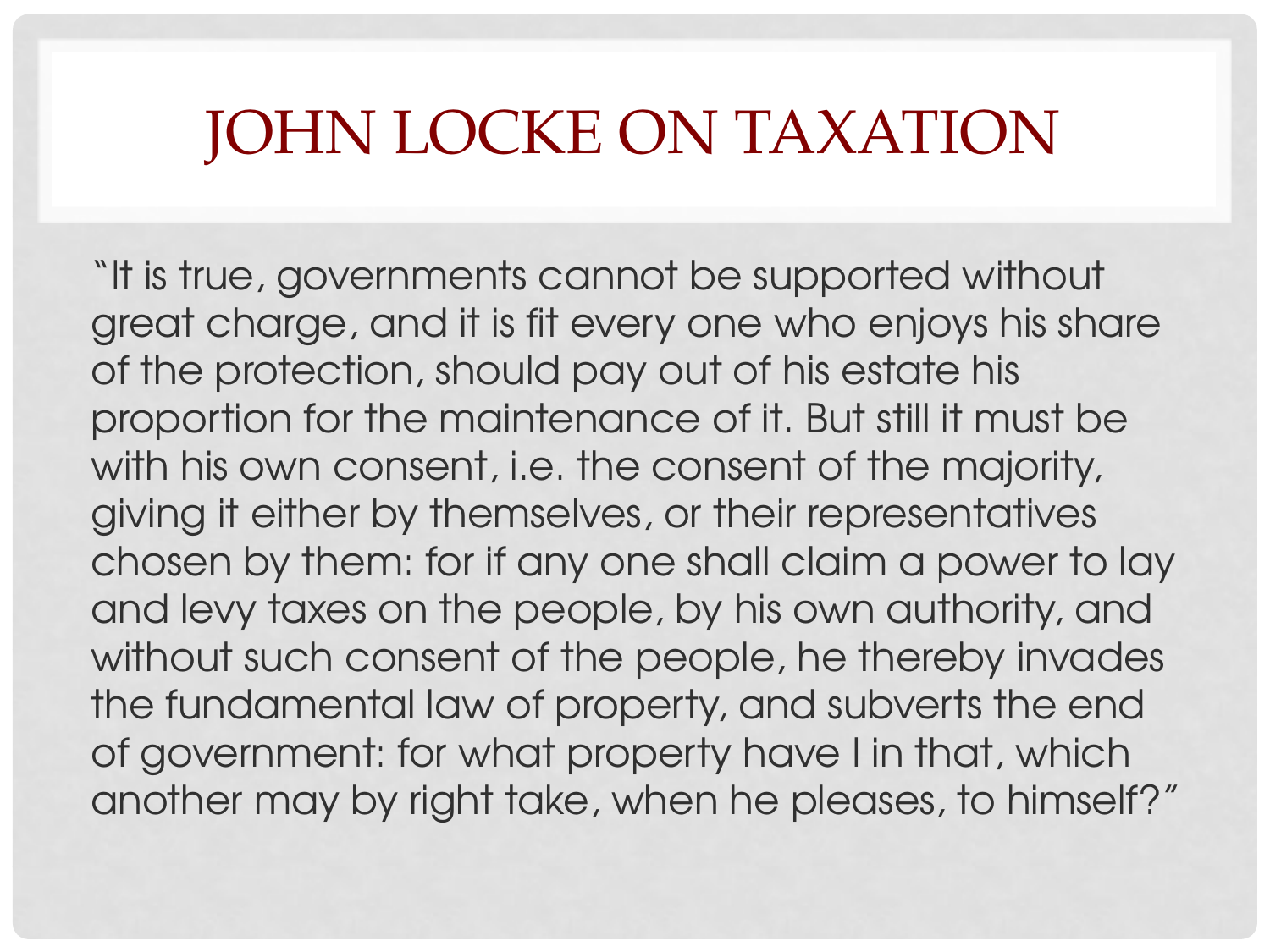

# John Locke on Taxation
“It is true, governments cannot be supported without great charge, and it is fit every one who enjoys his share of the protection, should pay out of his estate his proportion for the maintenance of it. But still it must be with his own consent, i.e. the consent of the majority, giving it either by themselves, or their representatives chosen by them: for if any one shall claim a power to lay and levy taxes on the people, by his own authority, and without such consent of the people, he thereby invades the fundamental law of property, and subverts the end of government: for what property have I in that, which another may by right take, when he pleases, to himself?”